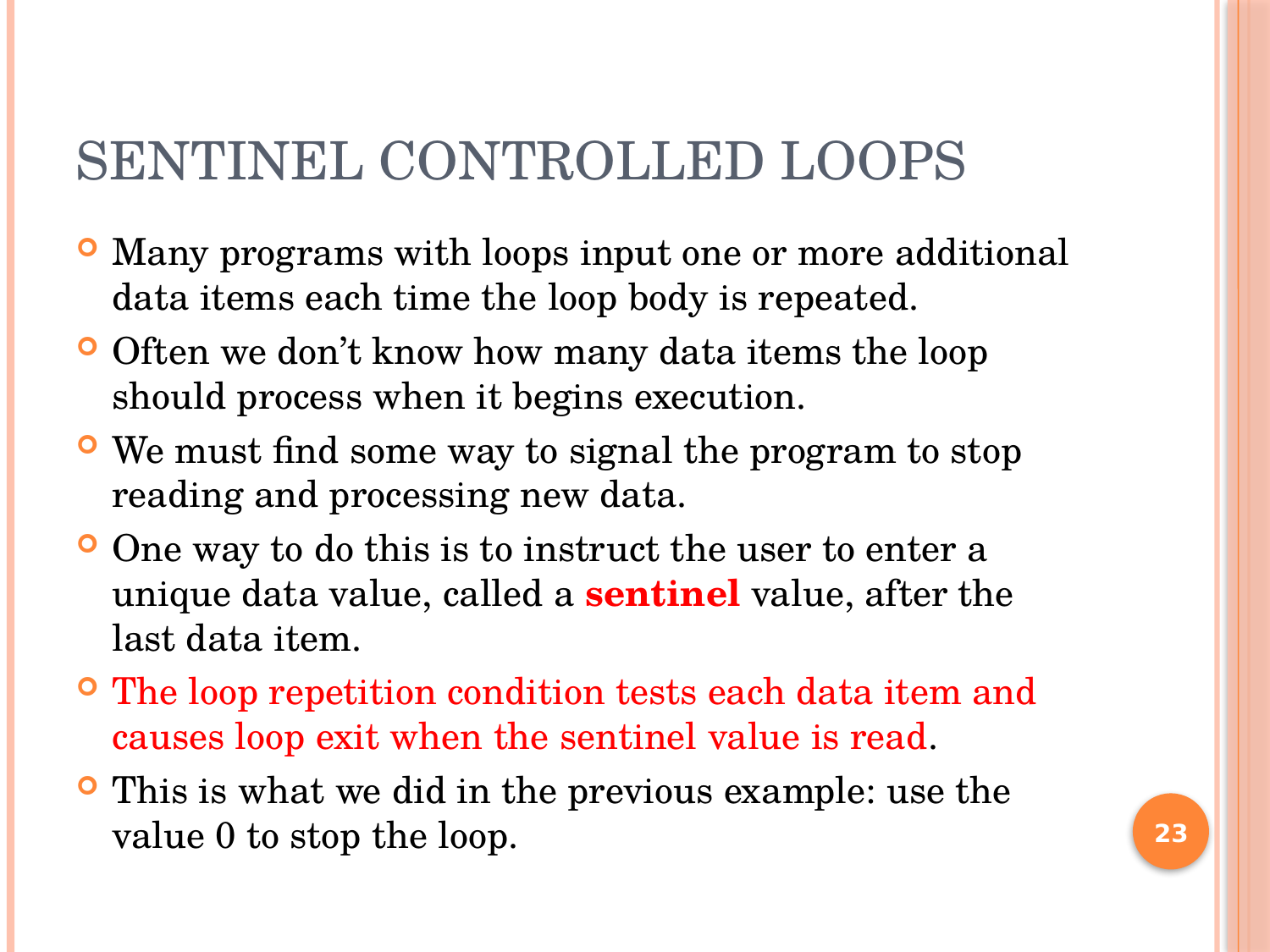

# Sentinel Controlled Loops
Many programs with loops input one or more additional data items each time the loop body is repeated.
Often we don’t know how many data items the loop should process when it begins execution.
We must find some way to signal the program to stop reading and processing new data.
One way to do this is to instruct the user to enter a unique data value, called a sentinel value, after the last data item.
The loop repetition condition tests each data item and causes loop exit when the sentinel value is read.
This is what we did in the previous example: use the value 0 to stop the loop.

23